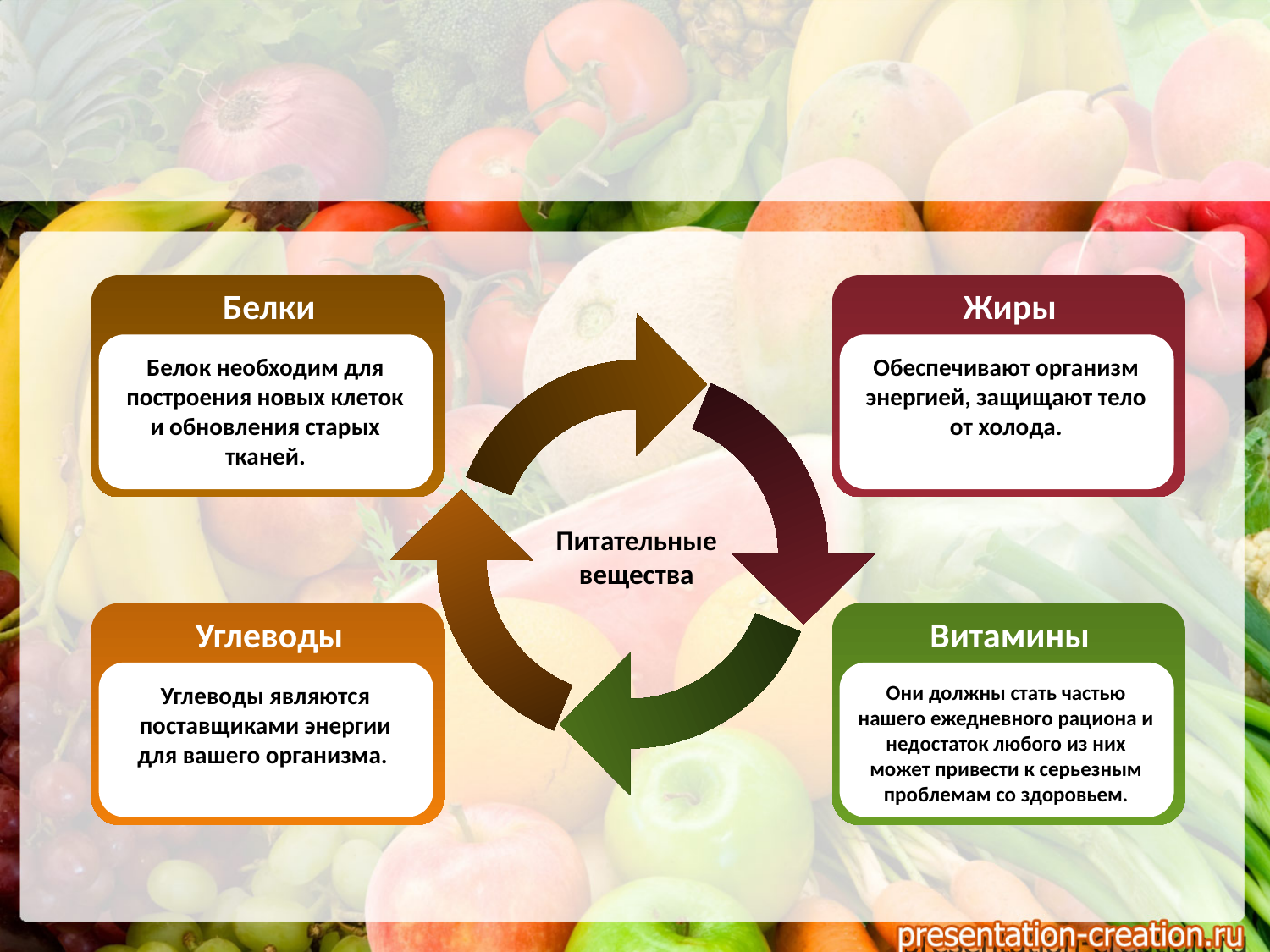

Белки
Жиры

Белок необходим для построения новых клеток и обновления старых тканей.
Обеспечивают организм энергией, защищают тело от холода.

Питательные вещества

Углеводы
Витамины

Углеводы являются поставщиками энергии для вашего организма.
Они должны стать частью нашего ежедневного рациона и недостаток любого из них может привести к серьезным проблемам со здоровьем.